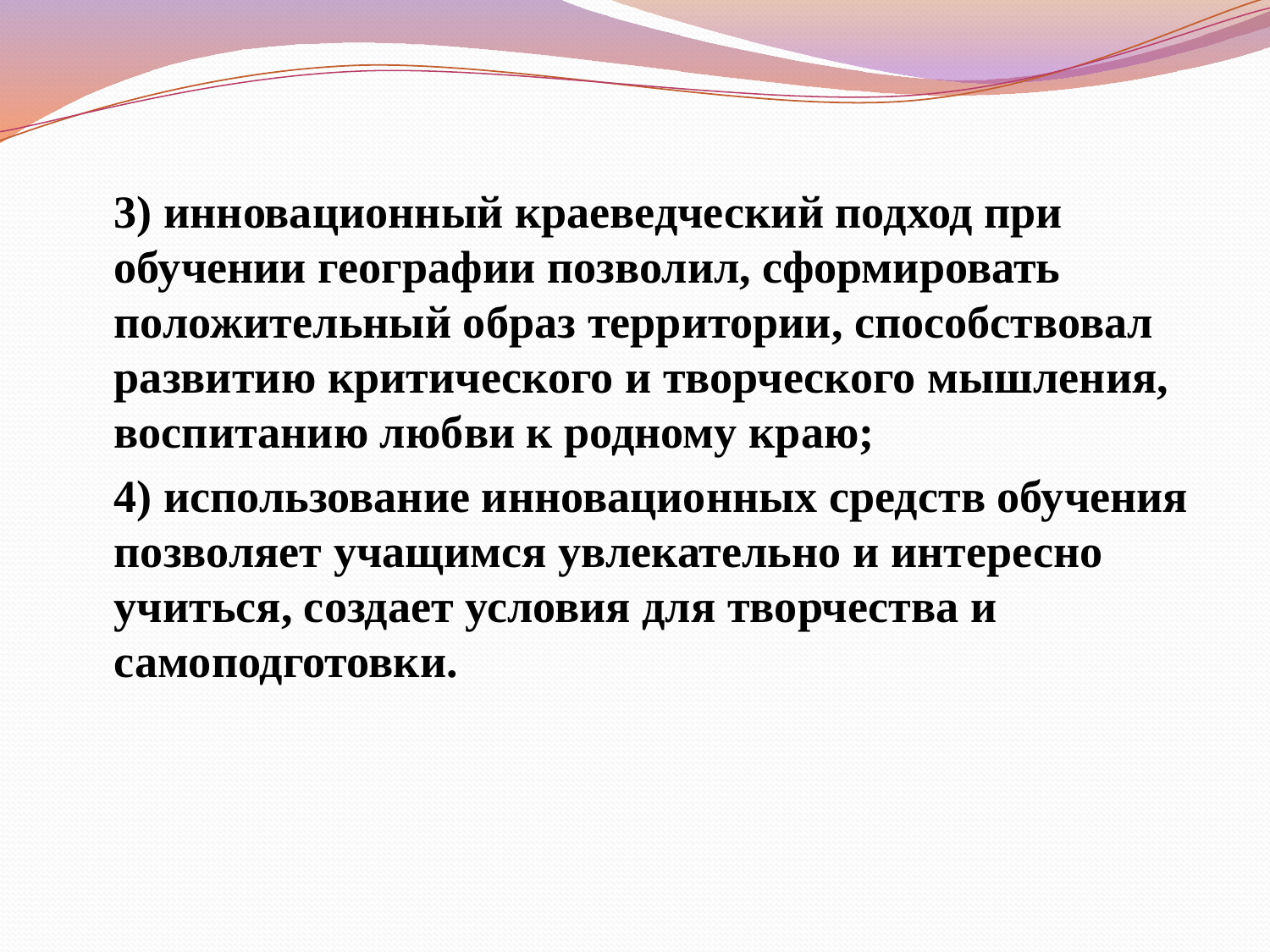

#
	3) инновационный краеведческий подход при обучении географии позволил, сформировать положительный образ территории, способствовал развитию критического и творческого мышления, воспитанию любви к родному краю;
	4) использование инновационных средств обучения позволяет учащимся увлекательно и интересно учиться, создает условия для творчества и самоподготовки.